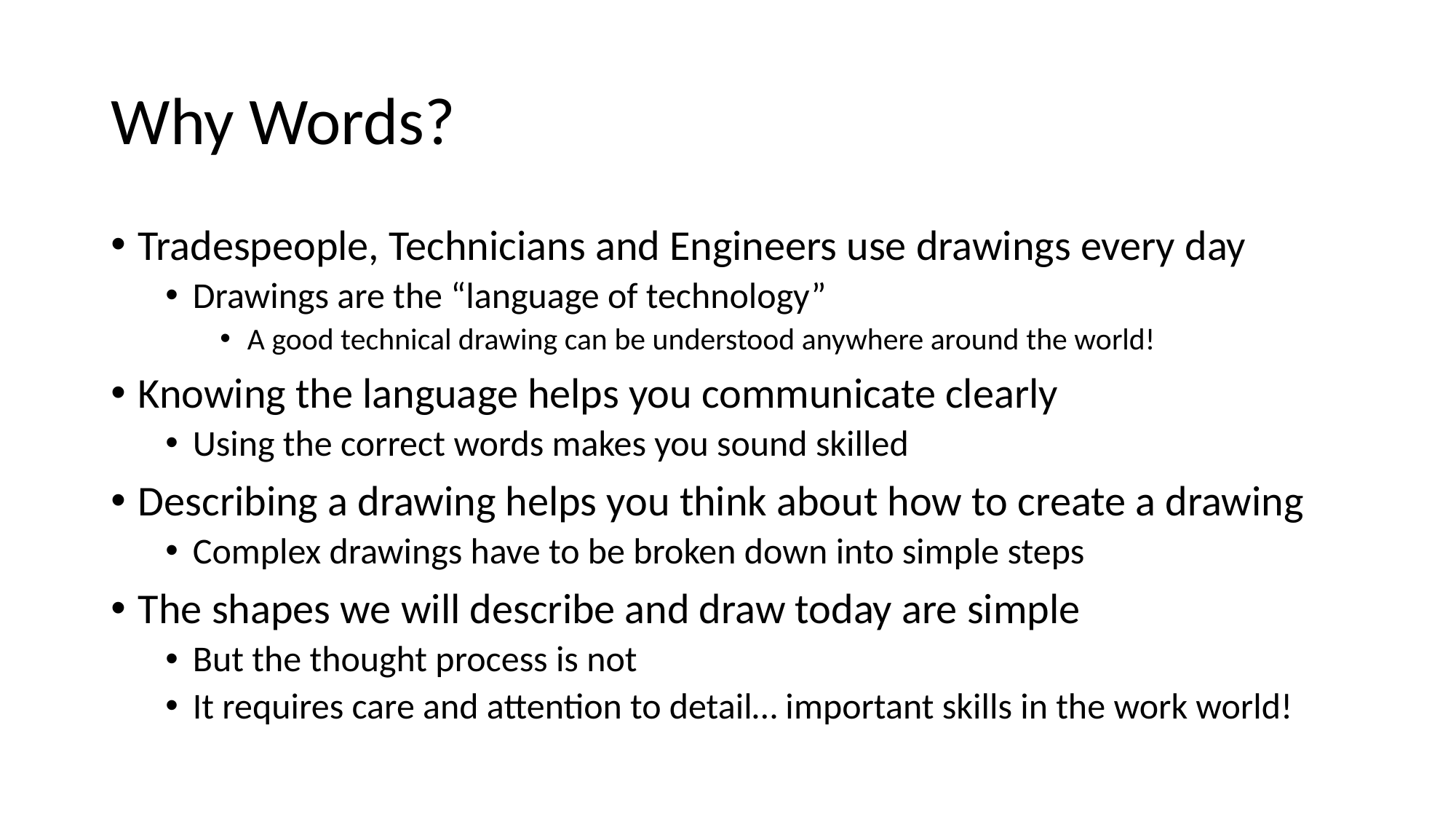

# Why Words?
Tradespeople, Technicians and Engineers use drawings every day
Drawings are the “language of technology”
A good technical drawing can be understood anywhere around the world!
Knowing the language helps you communicate clearly
Using the correct words makes you sound skilled
Describing a drawing helps you think about how to create a drawing
Complex drawings have to be broken down into simple steps
The shapes we will describe and draw today are simple
But the thought process is not
It requires care and attention to detail… important skills in the work world!